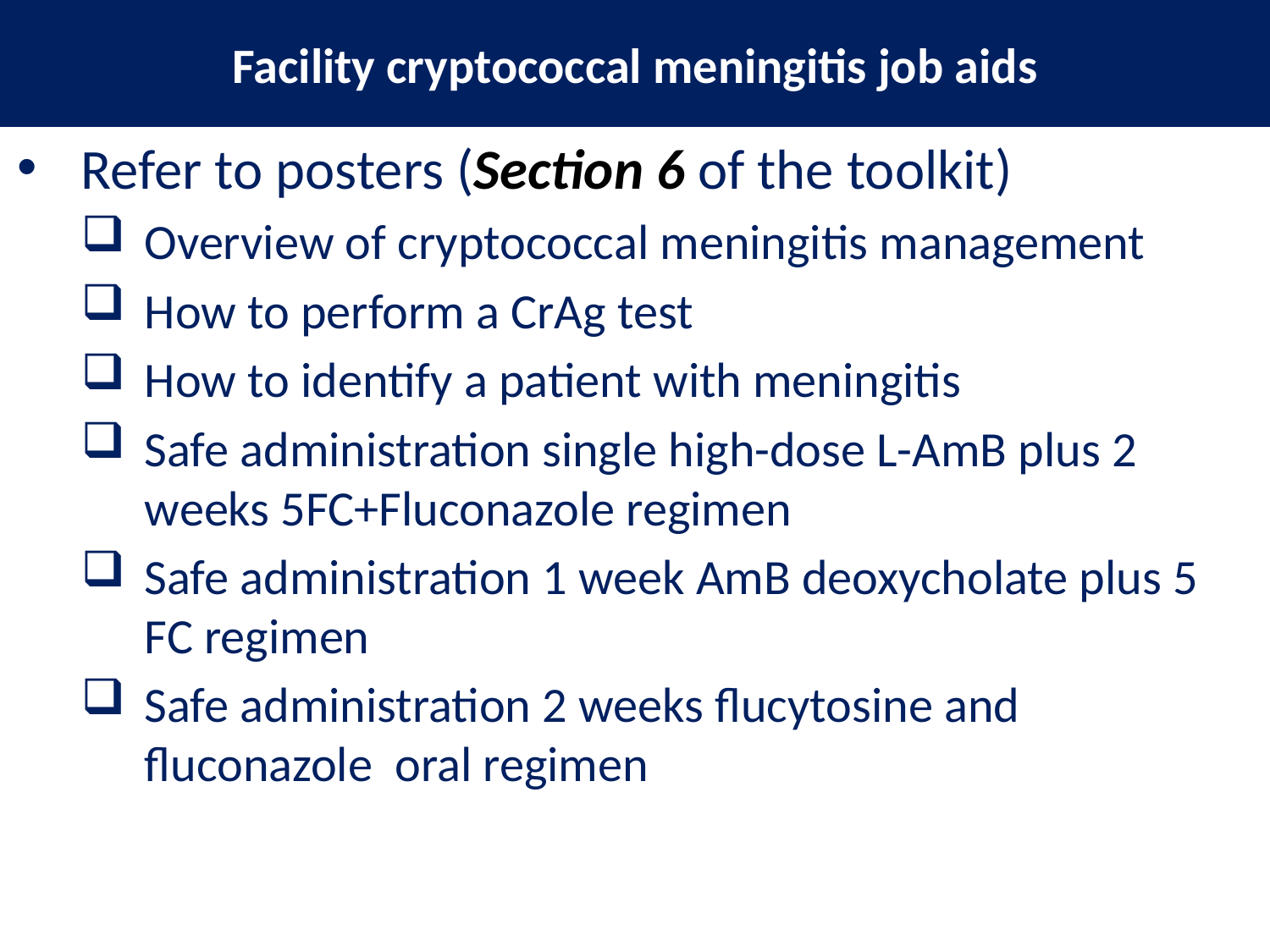

Facility cryptococcal meningitis job aids
Refer to posters (Section 6 of the toolkit)
Overview of cryptococcal meningitis management
How to perform a CrAg test
How to identify a patient with meningitis
Safe administration single high-dose L-AmB plus 2 weeks 5FC+Fluconazole regimen
Safe administration 1 week AmB deoxycholate plus 5 FC regimen
Safe administration 2 weeks flucytosine and fluconazole  oral regimen